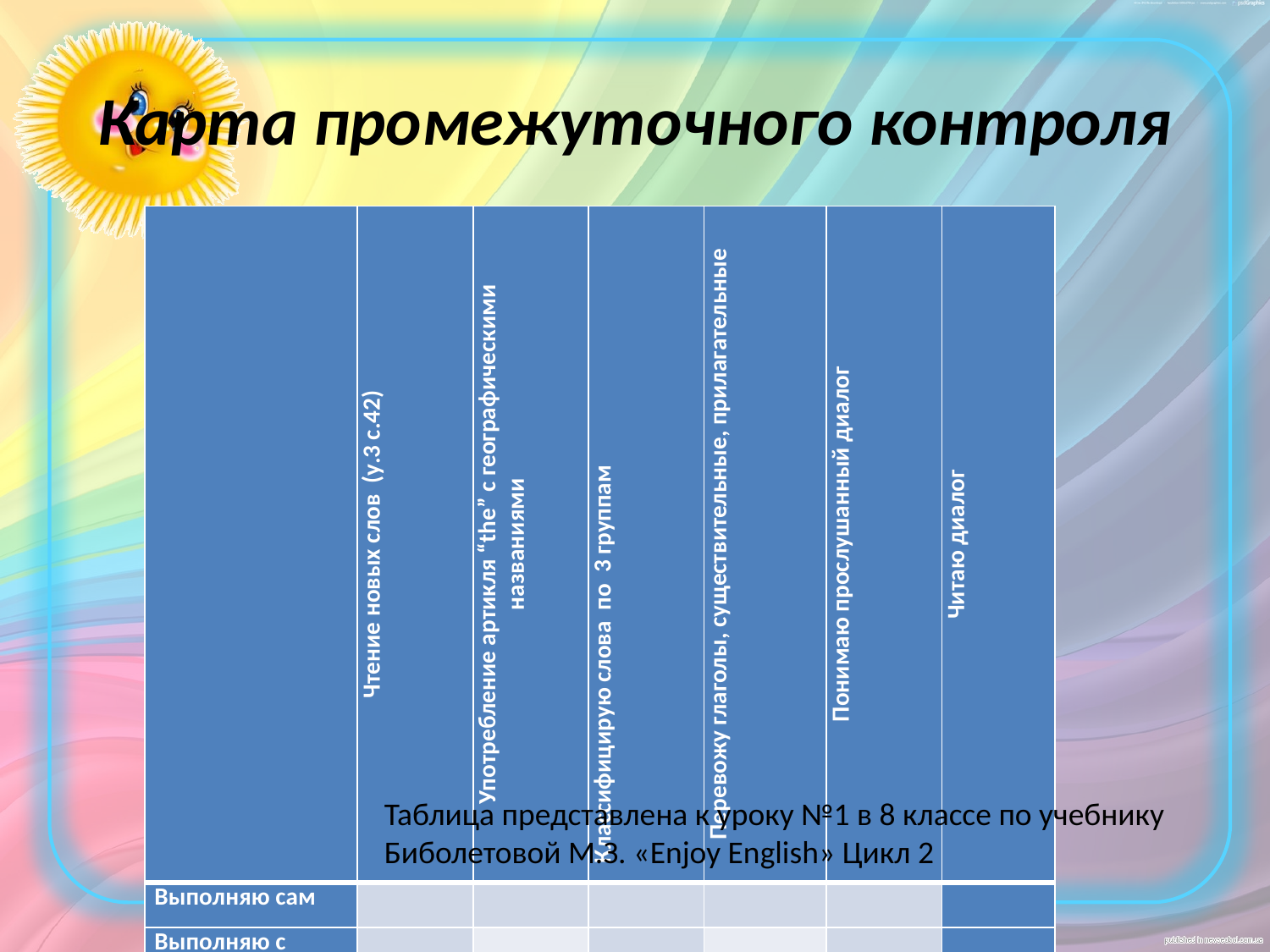

# Карта промежуточного контроля
|  | Чтение новых слов (у.3 с.42) | Употребление артикля “the” с географическими названиями | Классифицирую слова по 3 группам | Перевожу глаголы, существительные, прилагательные | Понимаю прослушанный диалог | Читаю диалог |
| --- | --- | --- | --- | --- | --- | --- |
| Выполняю сам |  |  |  |  |  |  |
| Выполняю с помощью |  |  |  |  |  |  |
| Не могу выполнить |  |  |  |  |  |  |
Таблица представлена к уроку №1 в 8 классе по учебнику
Биболетовой М.З. «Enjoy English» Цикл 2